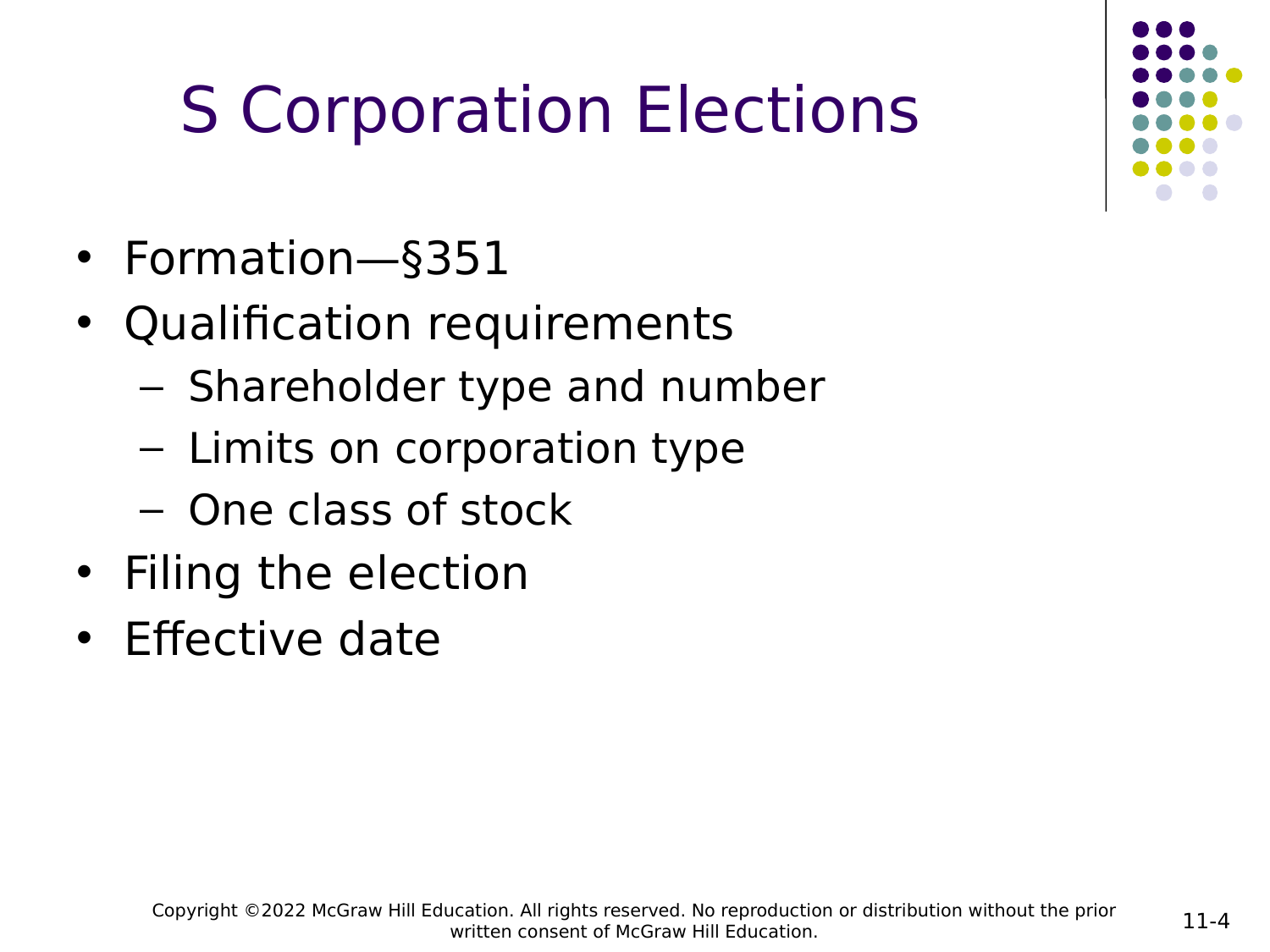

# S Corporation Elections
Formation—§351
Qualification requirements
Shareholder type and number
Limits on corporation type
One class of stock
Filing the election
Effective date